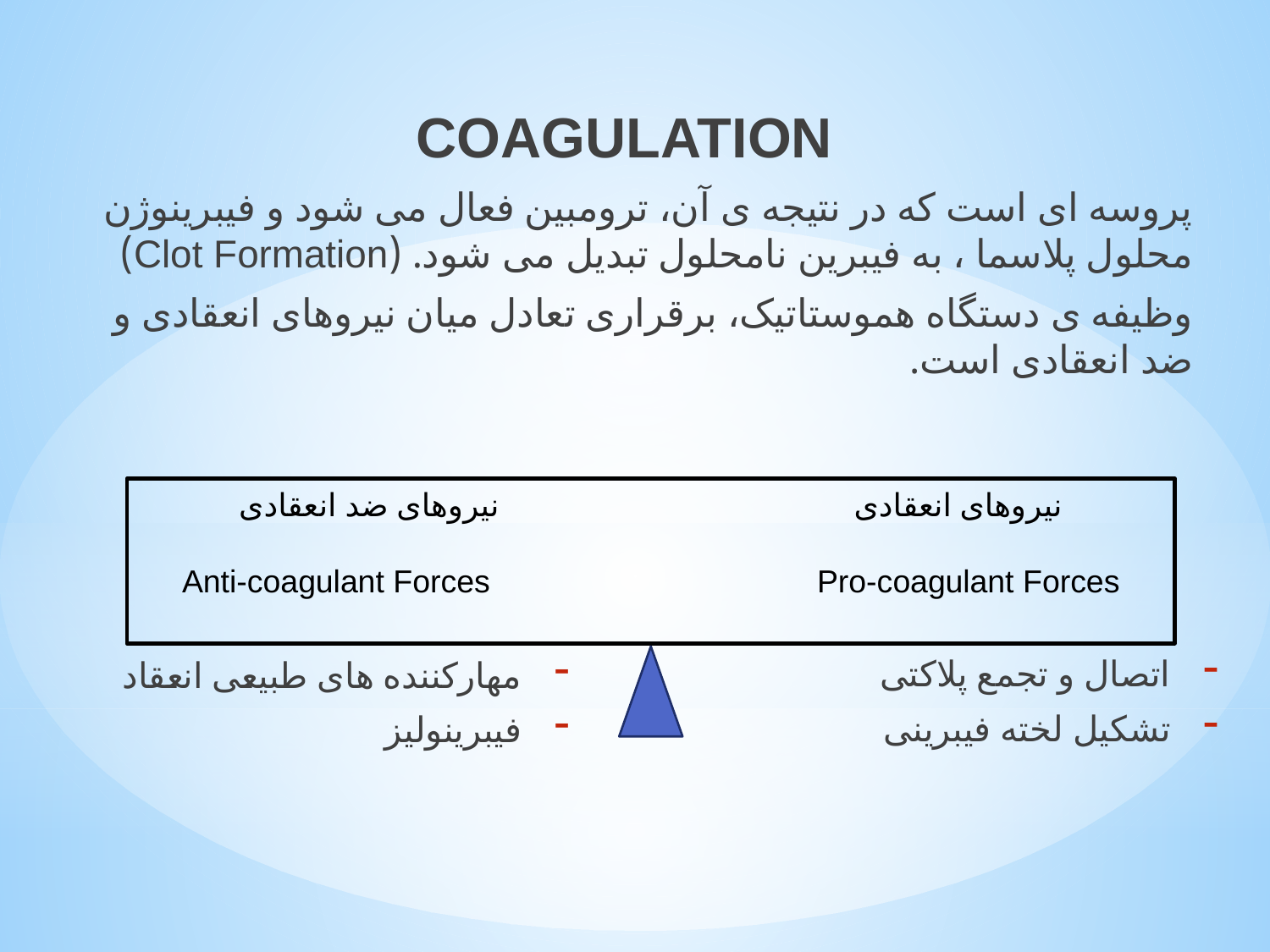

COAGULATION
پروسه ای است که در نتیجه ی آن، ترومبین فعال می شود و فیبرینوژن محلول پلاسما ، به فیبرین نامحلول تبدیل می شود. (Clot Formation)
وظیفه ی دستگاه هموستاتیک، برقراری تعادل میان نیروهای انعقادی و ضد انعقادی است.
نیروهای انعقادی                                           نیروهای ضد انعقادی

Anti-coagulant Forces			Pro-coagulant Forces

اتصال و تجمع پلاکتی
تشکیل لخته فیبرینی

مهارکننده های طبیعی انعقاد
فیبرینولیز